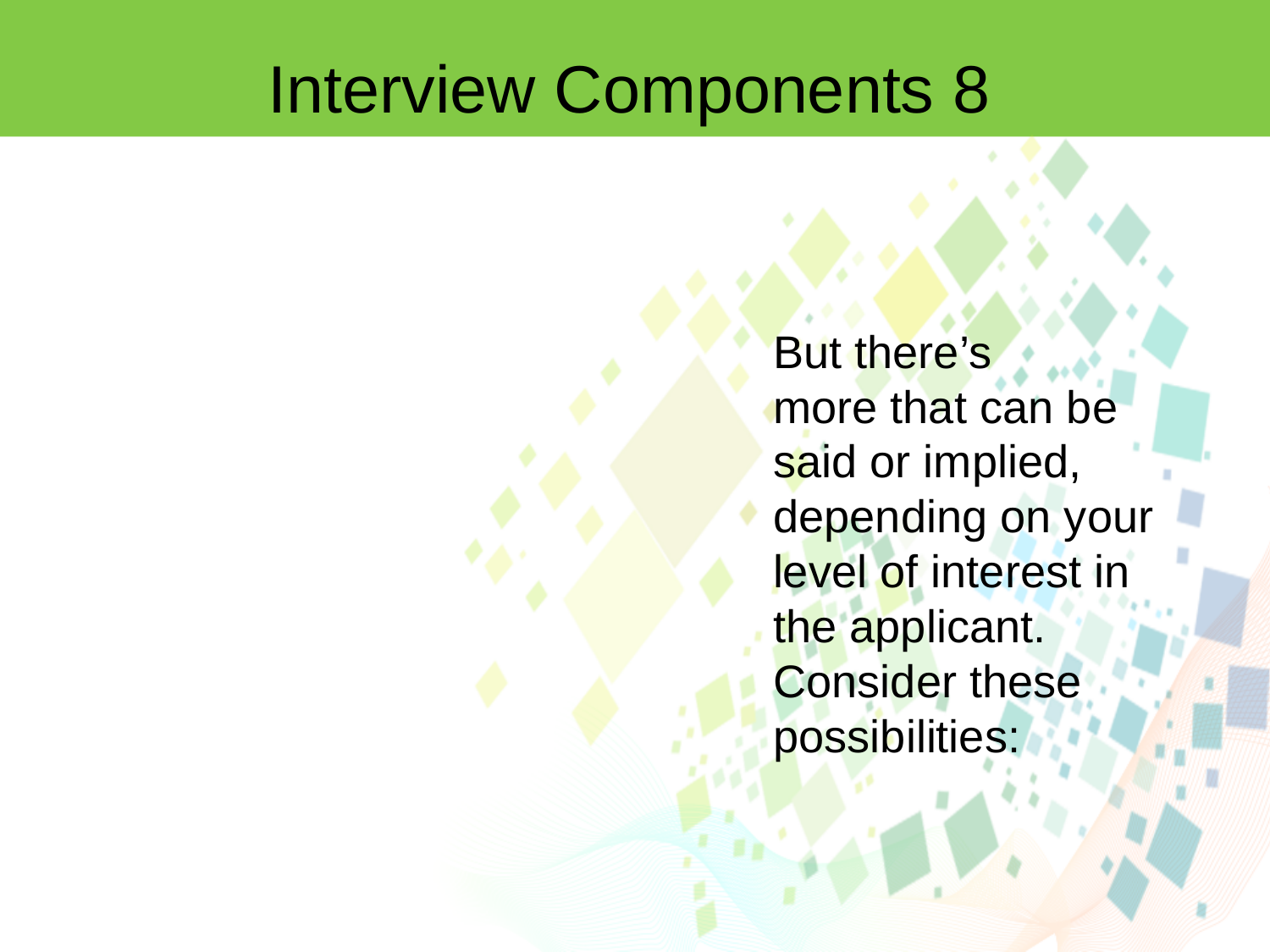

Interview Components 8
But there’s
more that can be said or implied, depending on your level of interest in the applicant.
Consider these possibilities: